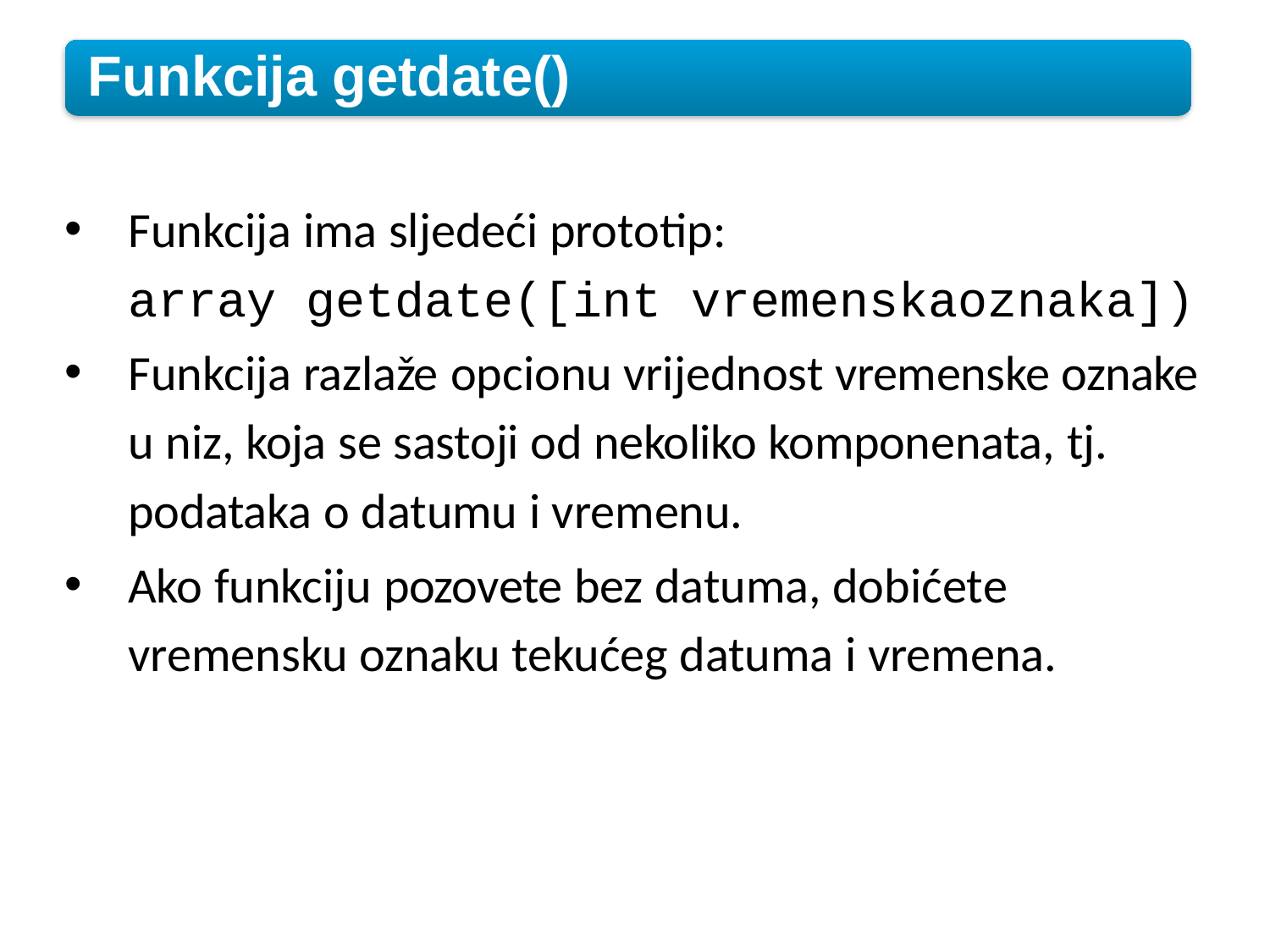

Funkcija getdate()
Funkcija ima sljedeći prototip:
array getdate([int vremenskaoznaka])
Funkcija razlaže opcionu vrijednost vremenske oznake u niz, koja se sastoji od nekoliko komponenata, tj. podataka o datumu i vremenu.
Ako funkciju pozovete bez datuma, dobićete vremensku oznaku tekućeg datuma i vremena.